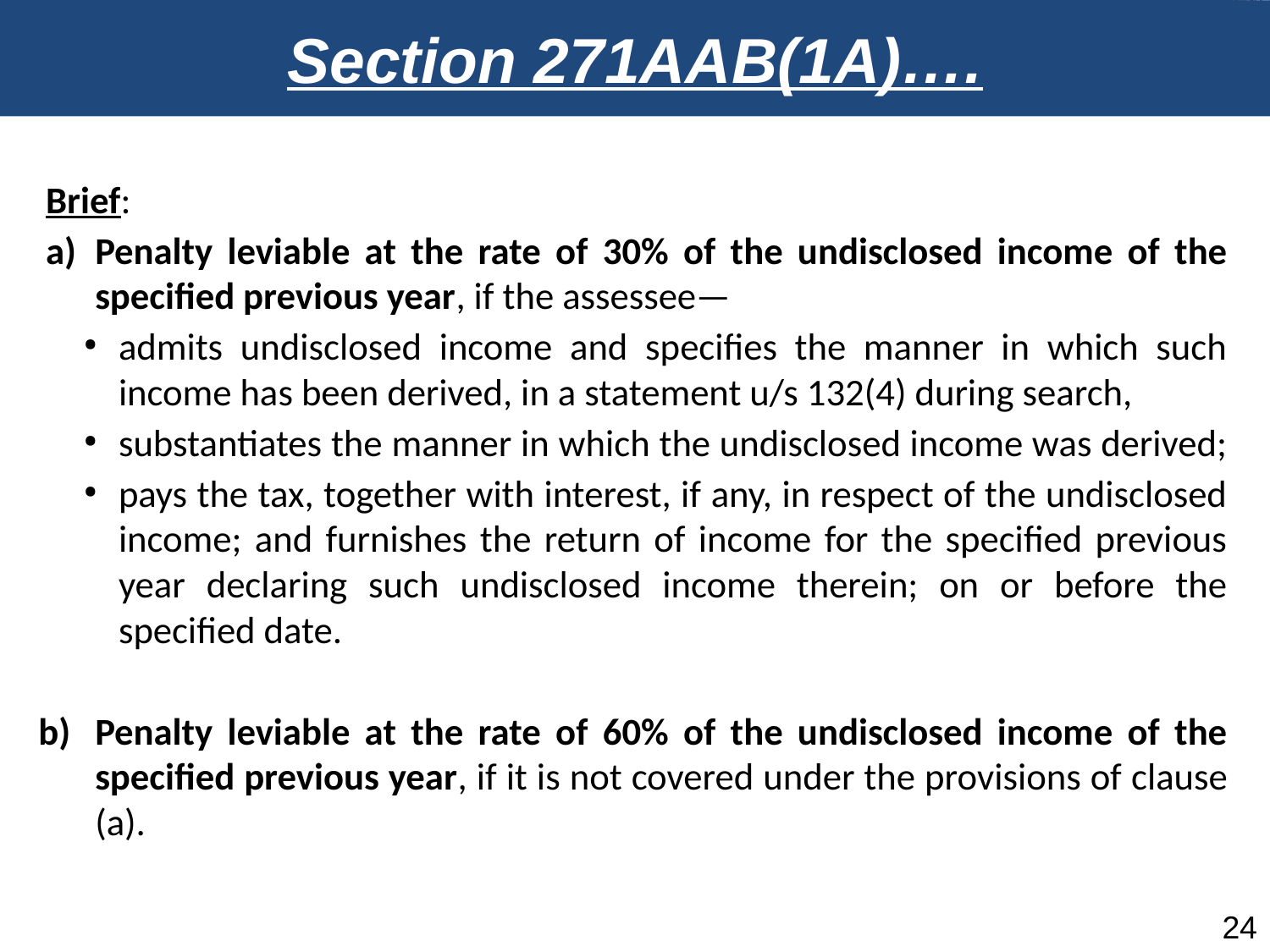

Section 271AAB(1A)….
Brief:
Penalty leviable at the rate of 30% of the undisclosed income of the specified previous year, if the assessee—
admits undisclosed income and specifies the manner in which such income has been derived, in a statement u/s 132(4) during search,
substantiates the manner in which the undisclosed income was derived;
pays the tax, together with interest, if any, in respect of the undisclosed income; and furnishes the return of income for the specified previous year declaring such undisclosed income therein; on or before the specified date.

Penalty leviable at the rate of 60% of the undisclosed income of the specified previous year, if it is not covered under the provisions of clause (a).
24